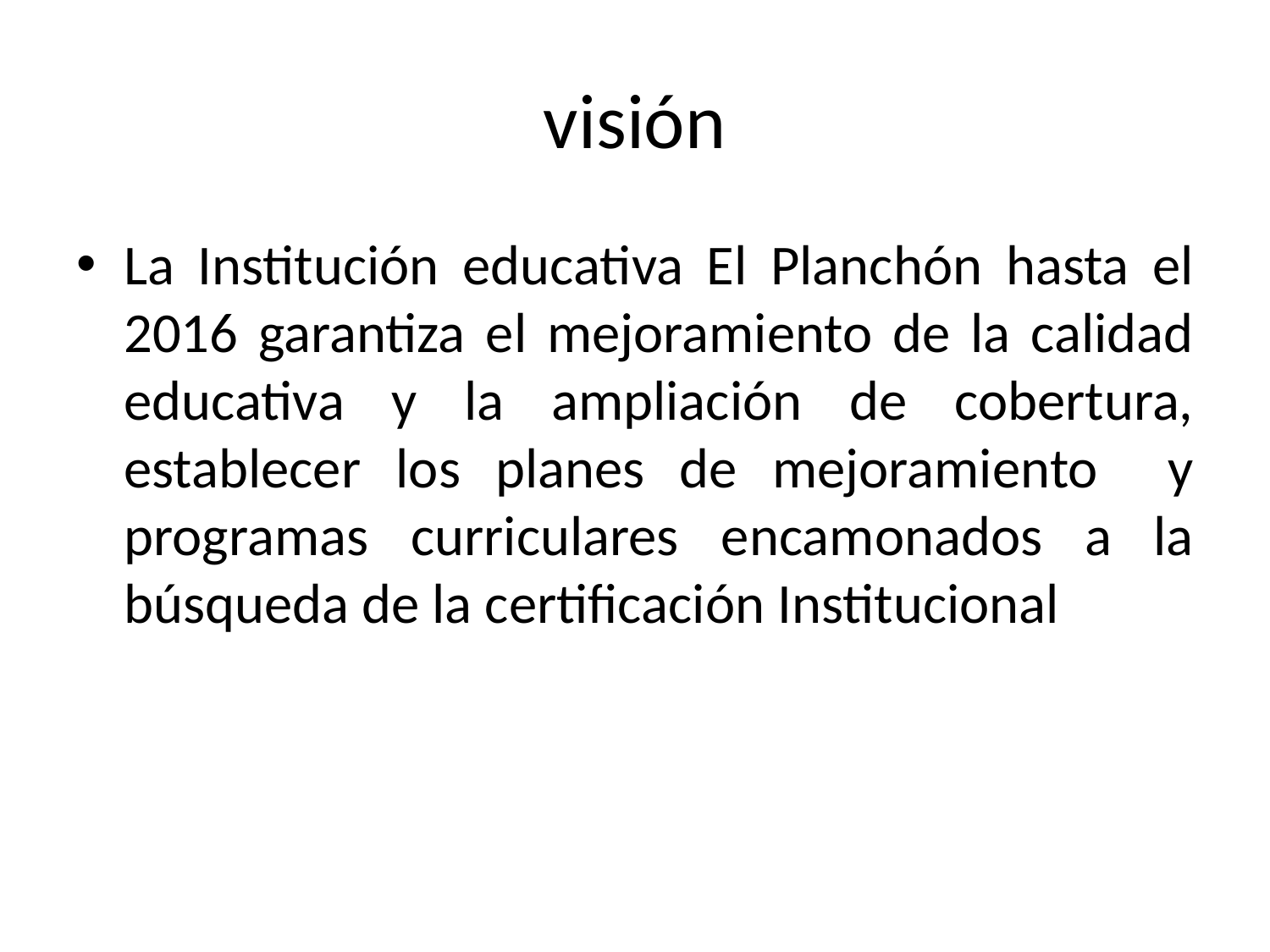

# visión
La Institución educativa El Planchón hasta el 2016 garantiza el mejoramiento de la calidad educativa y la ampliación de cobertura, establecer los planes de mejoramiento  y programas curriculares encamonados a la búsqueda de la certificación Institucional